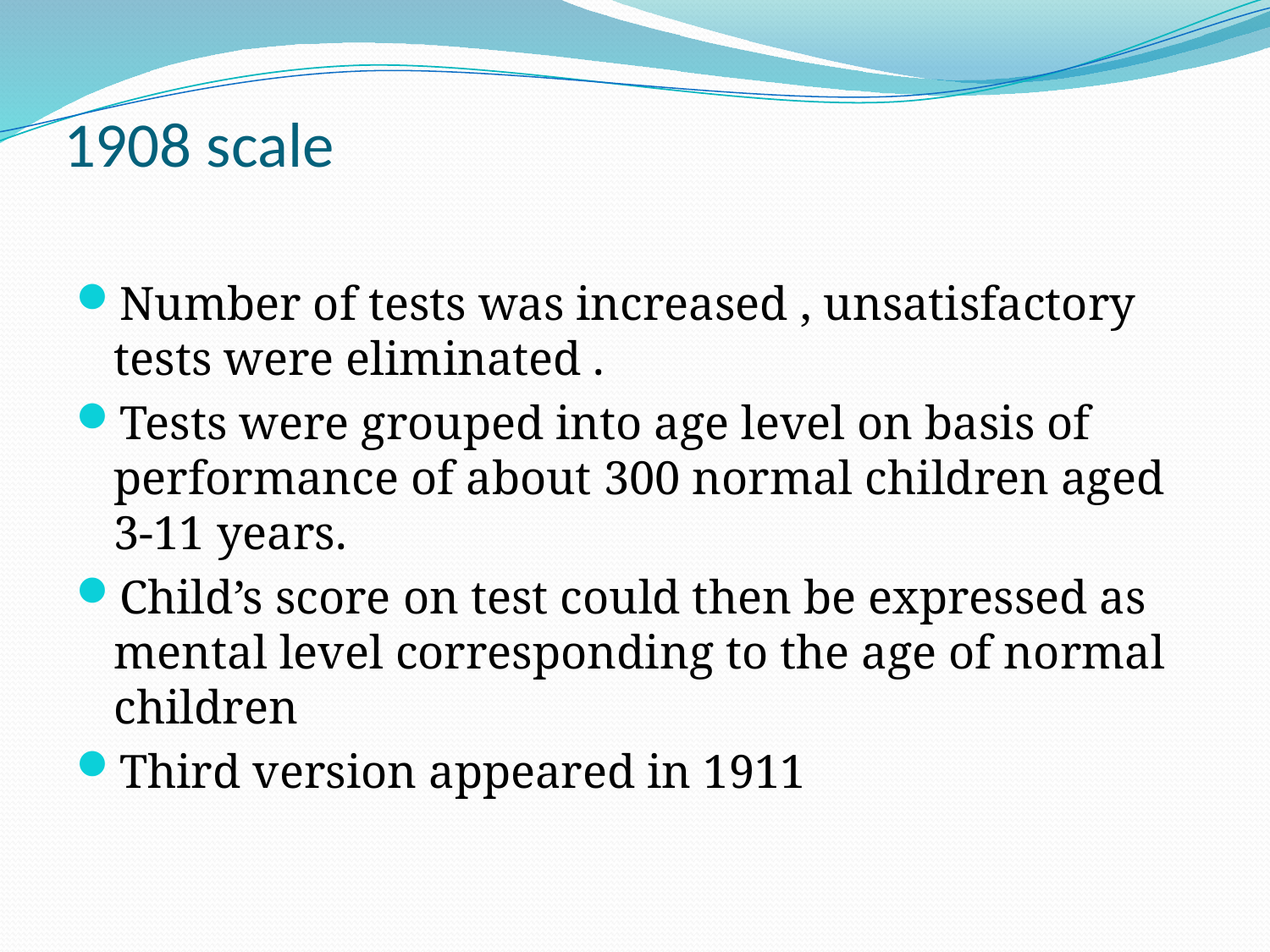

# 1908 scale
Number of tests was increased , unsatisfactory tests were eliminated .
Tests were grouped into age level on basis of performance of about 300 normal children aged 3-11 years.
Child’s score on test could then be expressed as mental level corresponding to the age of normal children
Third version appeared in 1911